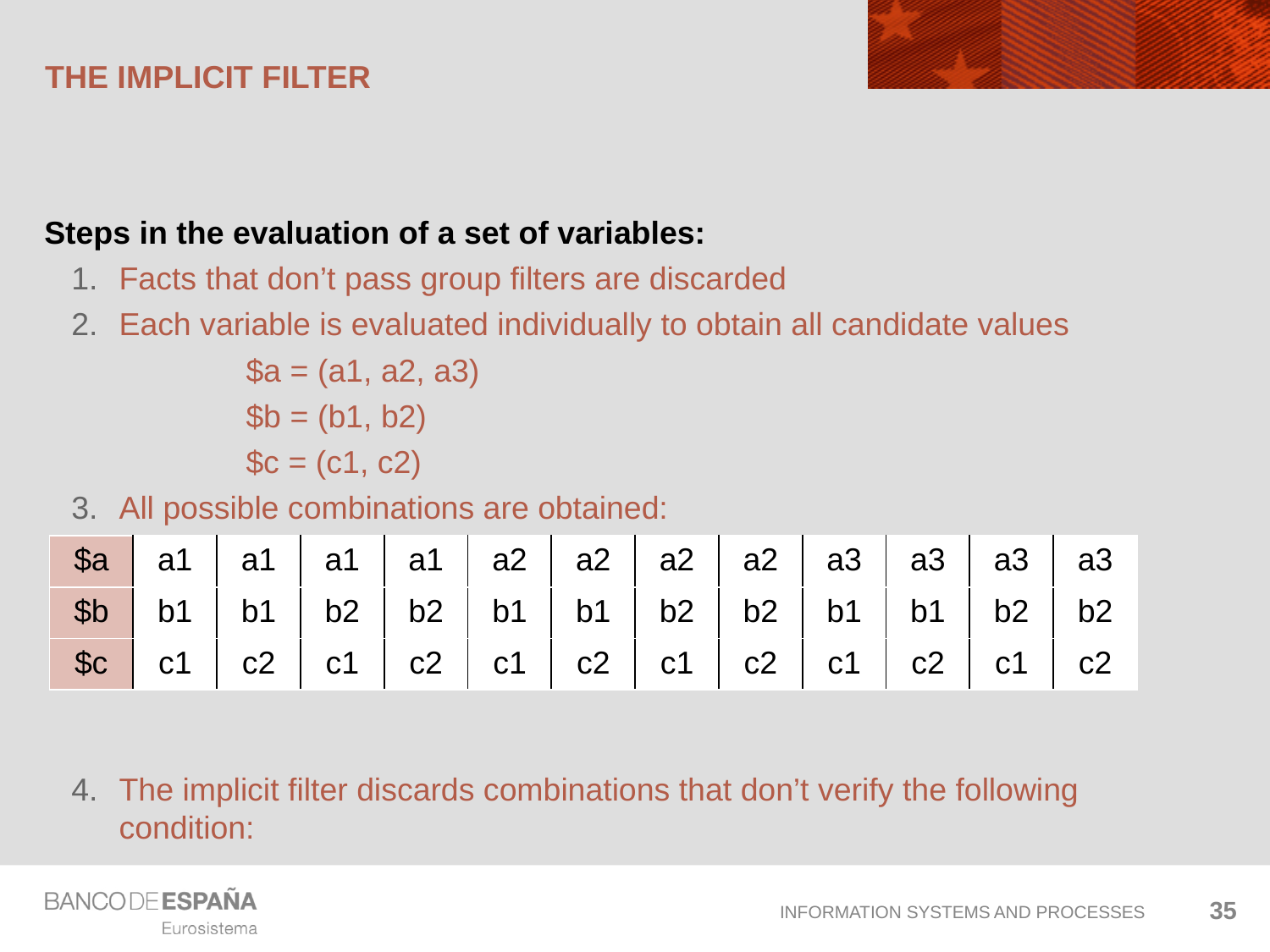

# The implicit filter
Steps in the evaluation of a set of variables:
Facts that don’t pass group filters are discarded
Each variable is evaluated individually to obtain all candidate values
		$a = (a1, a2, a3)
		$b = (b1, b2)
		$c = (c1, c2)
All possible combinations are obtained:

The implicit filter discards combinations that don’t verify the following condition:
| $a | a1 | a1 | a1 | a1 | a2 | a2 | a2 | a2 | a3 | a3 | a3 | a3 |
| --- | --- | --- | --- | --- | --- | --- | --- | --- | --- | --- | --- | --- |
| $b | b1 | b1 | b2 | b2 | b1 | b1 | b2 | b2 | b1 | b1 | b2 | b2 |
| $c | c1 | c2 | c1 | c2 | c1 | c2 | c1 | c2 | c1 | c2 | c1 | c2 |
35